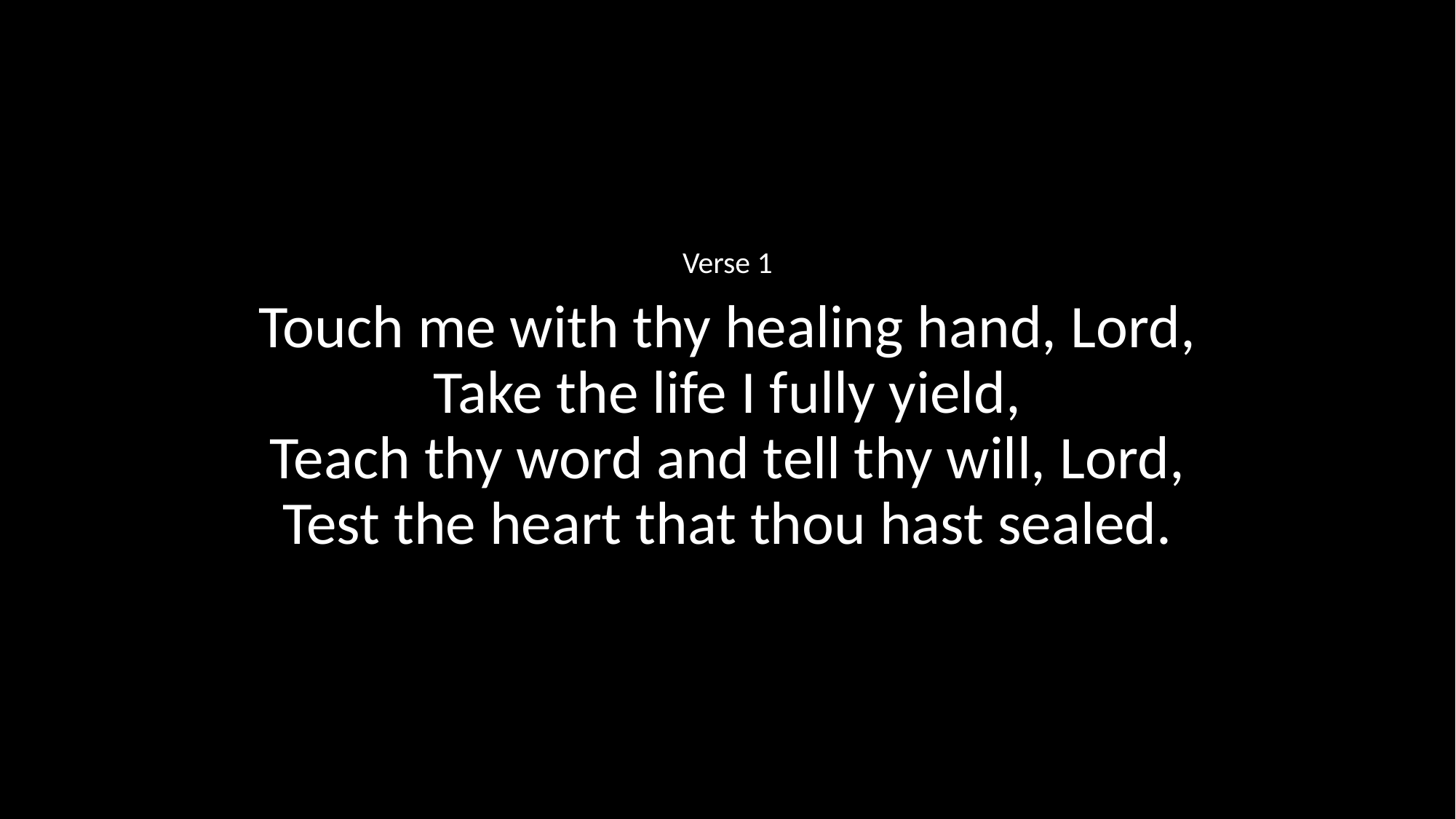

Verse 1
Touch me with thy healing hand, Lord,
Take the life I fully yield,
Teach thy word and tell thy will, Lord,
Test the heart that thou hast sealed.